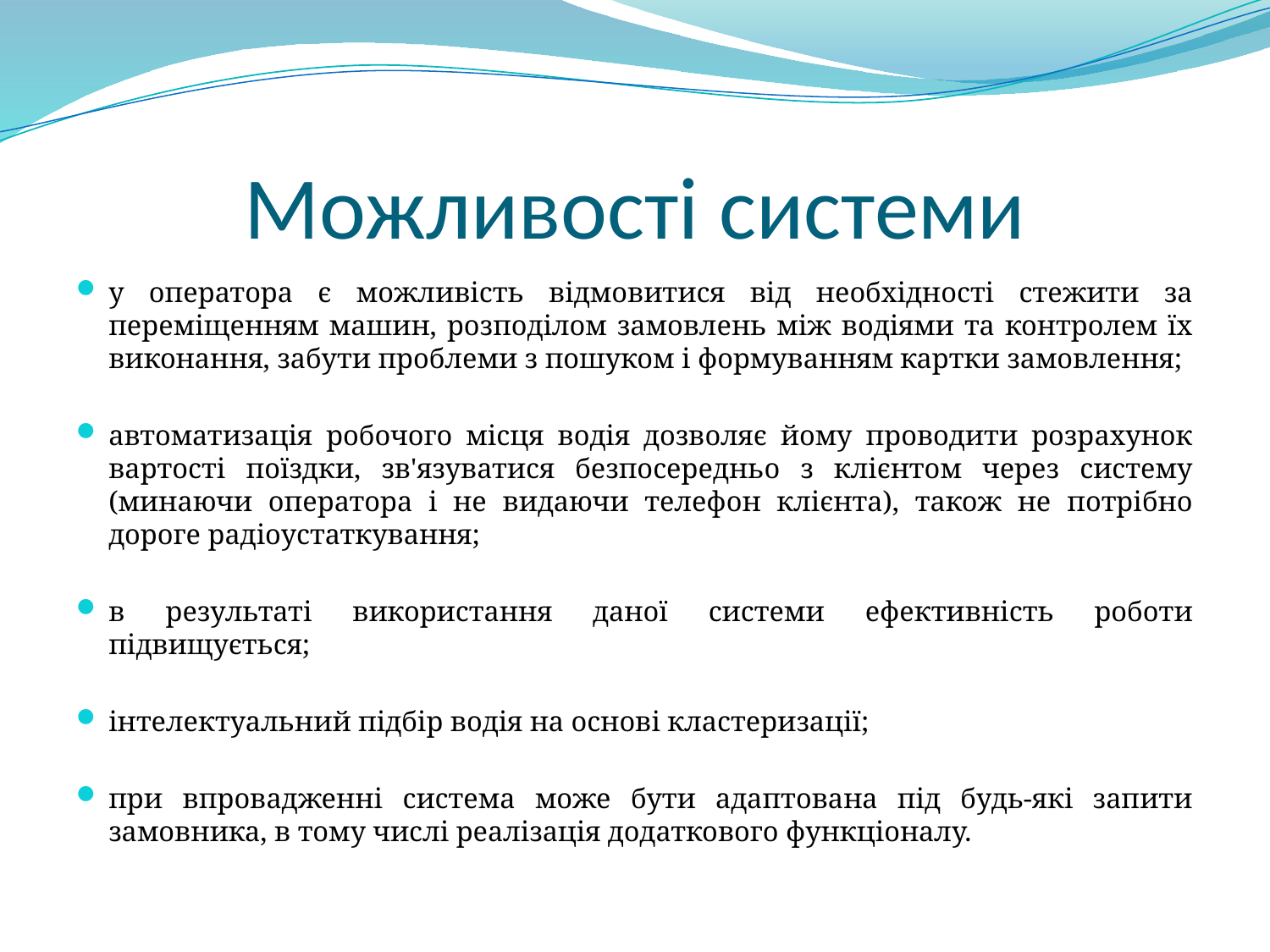

# Можливості системи
у оператора є можливість відмовитися від необхідності стежити за переміщенням машин, розподілом замовлень між водіями та контролем їх виконання, забути проблеми з пошуком і формуванням картки замовлення;

автоматизація робочого місця водія дозволяє йому проводити розрахунок вартості поїздки, зв'язуватися безпосередньо з клієнтом через систему (минаючи оператора і не видаючи телефон клієнта), також не потрібно дороге радіоустаткування;

в результаті використання даної системи ефективність роботи підвищується;

інтелектуальний підбір водія на основі кластеризації;

при впровадженні система може бути адаптована під будь-які запити замовника, в тому числі реалізація додаткового функціоналу.